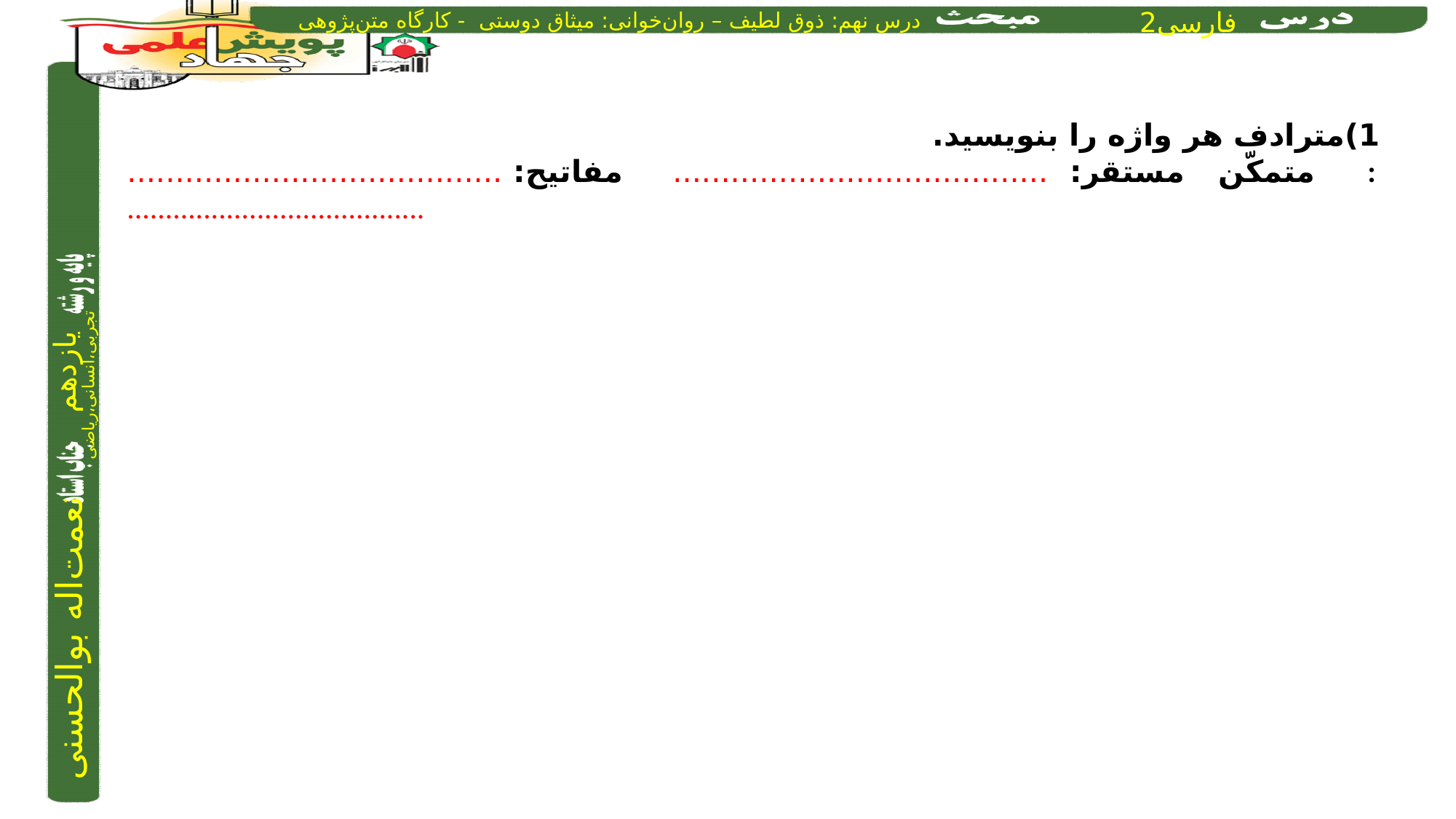

1)مترادف هر واژه را بنویسید.
مفاتیح: .......................................	   مستقر:  .......................................	     متمکّن: .......................................